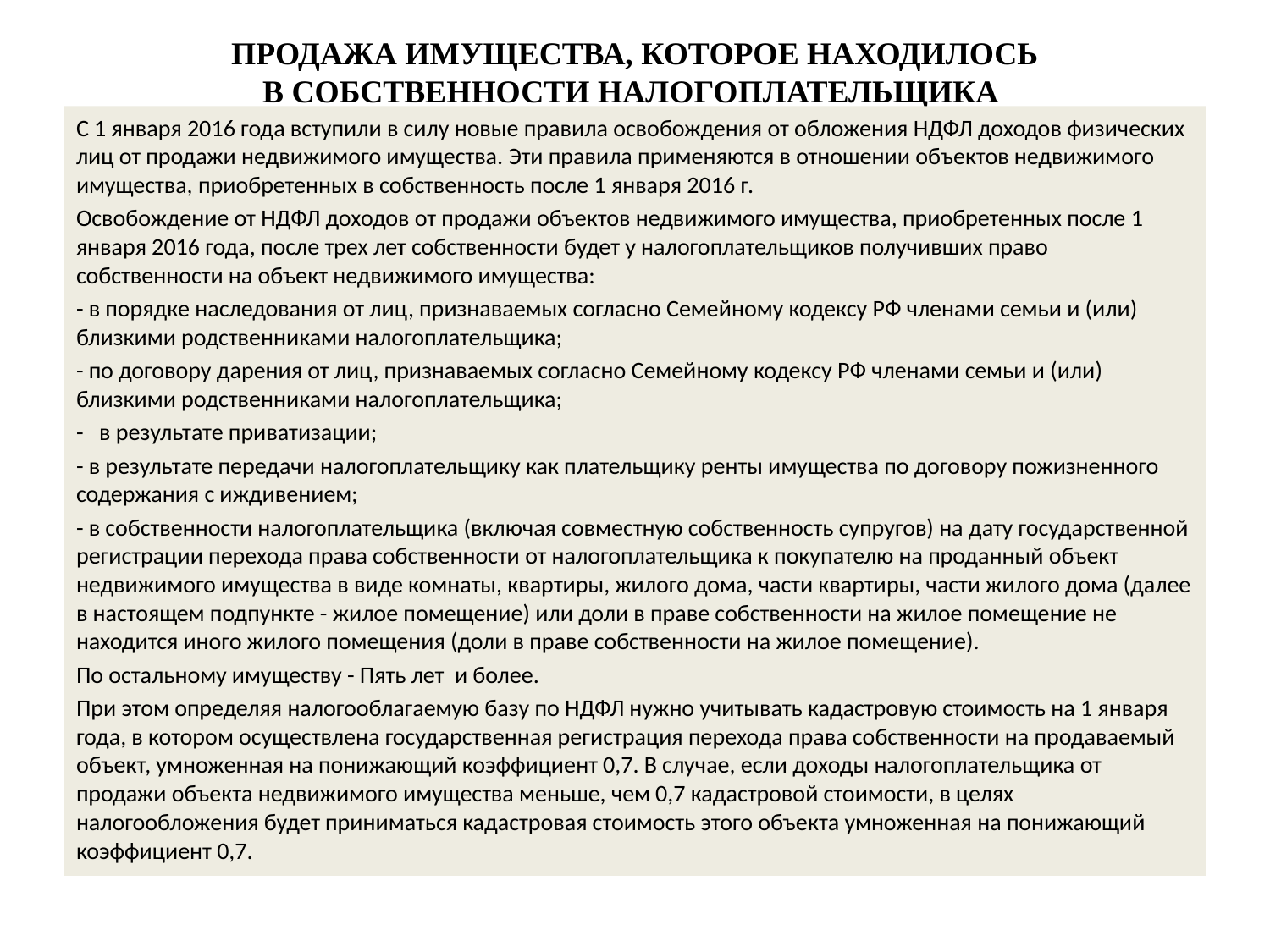

# ПРОДАЖА ИМУЩЕСТВА, КОТОРОЕ НАХОДИЛОСЬ В СОБСТВЕННОСТИ НАЛОГОПЛАТЕЛЬЩИКА
С 1 января 2016 года вступили в силу новые правила освобождения от обложения НДФЛ доходов физических лиц от продажи недвижимого имущества. Эти правила применяются в отношении объектов недвижимого имущества, приобретенных в собственность после 1 января 2016 г.
Освобождение от НДФЛ доходов от продажи объектов недвижимого имущества, приобретенных после 1 января 2016 года, после трех лет собственности будет у налогоплательщиков получивших право собственности на объект недвижимого имущества:
- в порядке наследования от лиц, признаваемых согласно Семейному кодексу РФ членами семьи и (или) близкими родственниками налогоплательщика;
- по договору дарения от лиц, признаваемых согласно Семейному кодексу РФ членами семьи и (или) близкими родственниками налогоплательщика;
-   в результате приватизации;
- в результате передачи налогоплательщику как плательщику ренты имущества по договору пожизненного содержания с иждивением;
- в собственности налогоплательщика (включая совместную собственность супругов) на дату государственной регистрации перехода права собственности от налогоплательщика к покупателю на проданный объект недвижимого имущества в виде комнаты, квартиры, жилого дома, части квартиры, части жилого дома (далее в настоящем подпункте - жилое помещение) или доли в праве собственности на жилое помещение не находится иного жилого помещения (доли в праве собственности на жилое помещение).
По остальному имуществу - Пять лет  и более.
При этом определяя налогооблагаемую базу по НДФЛ нужно учитывать кадастровую стоимость на 1 января года, в котором осуществлена государственная регистрация перехода права собственности на продаваемый объект, умноженная на понижающий коэффициент 0,7. В случае, если доходы налогоплательщика от продажи объекта недвижимого имущества меньше, чем 0,7 кадастровой стоимости, в целях налогообложения будет приниматься кадастровая стоимость этого объекта умноженная на понижающий коэффициент 0,7.